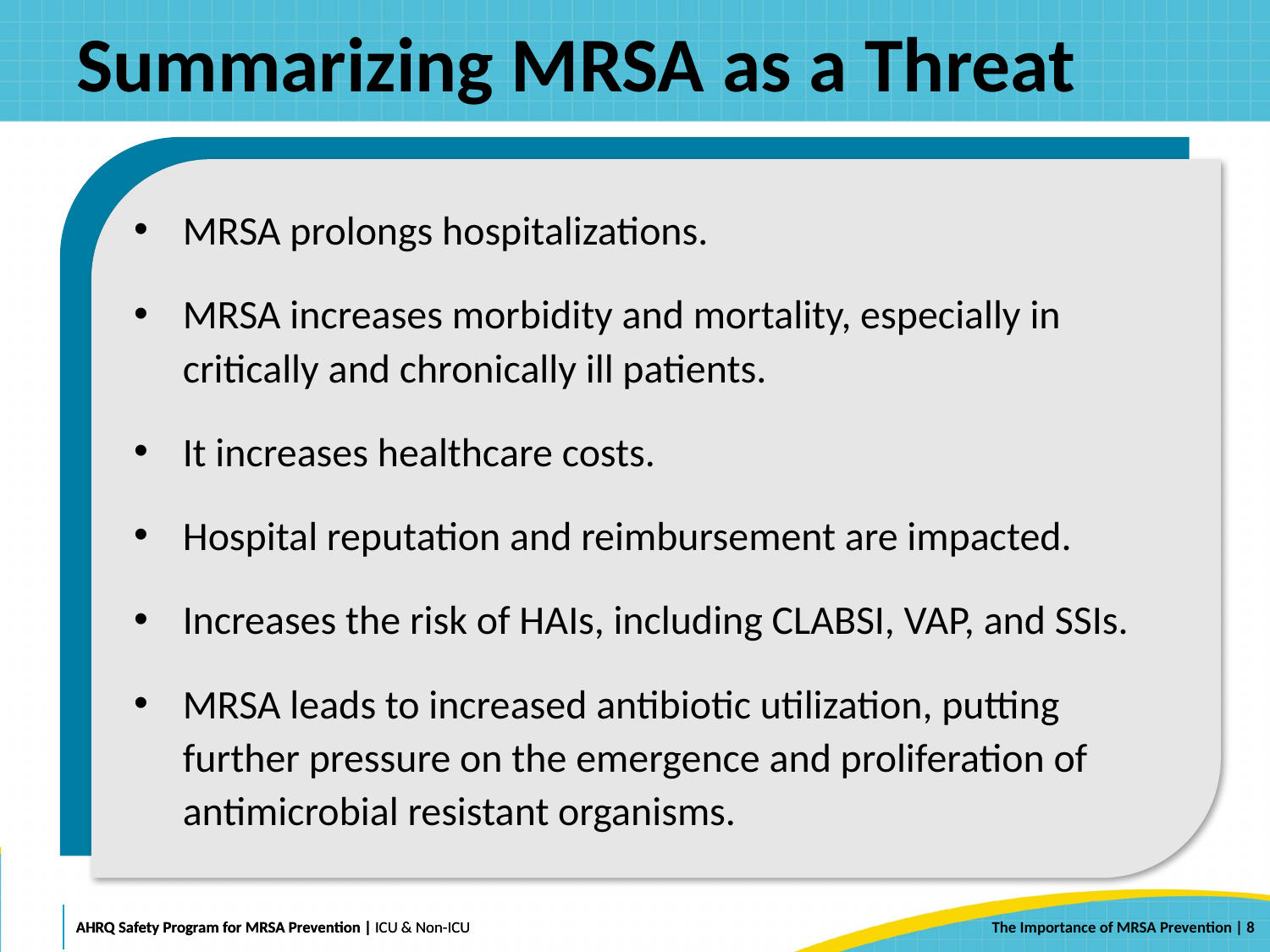

# Summarizing MRSA as a Threat
MRSA prolongs hospitalizations.
MRSA increases morbidity and mortality, especially in critically and chronically ill patients.
It increases healthcare costs.
Hospital reputation and reimbursement are impacted.
Increases the risk of HAIs, including CLABSI, VAP, and SSIs.
MRSA leads to increased antibiotic utilization, putting further pressure on the emergence and proliferation of antimicrobial resistant organisms.
 | 8